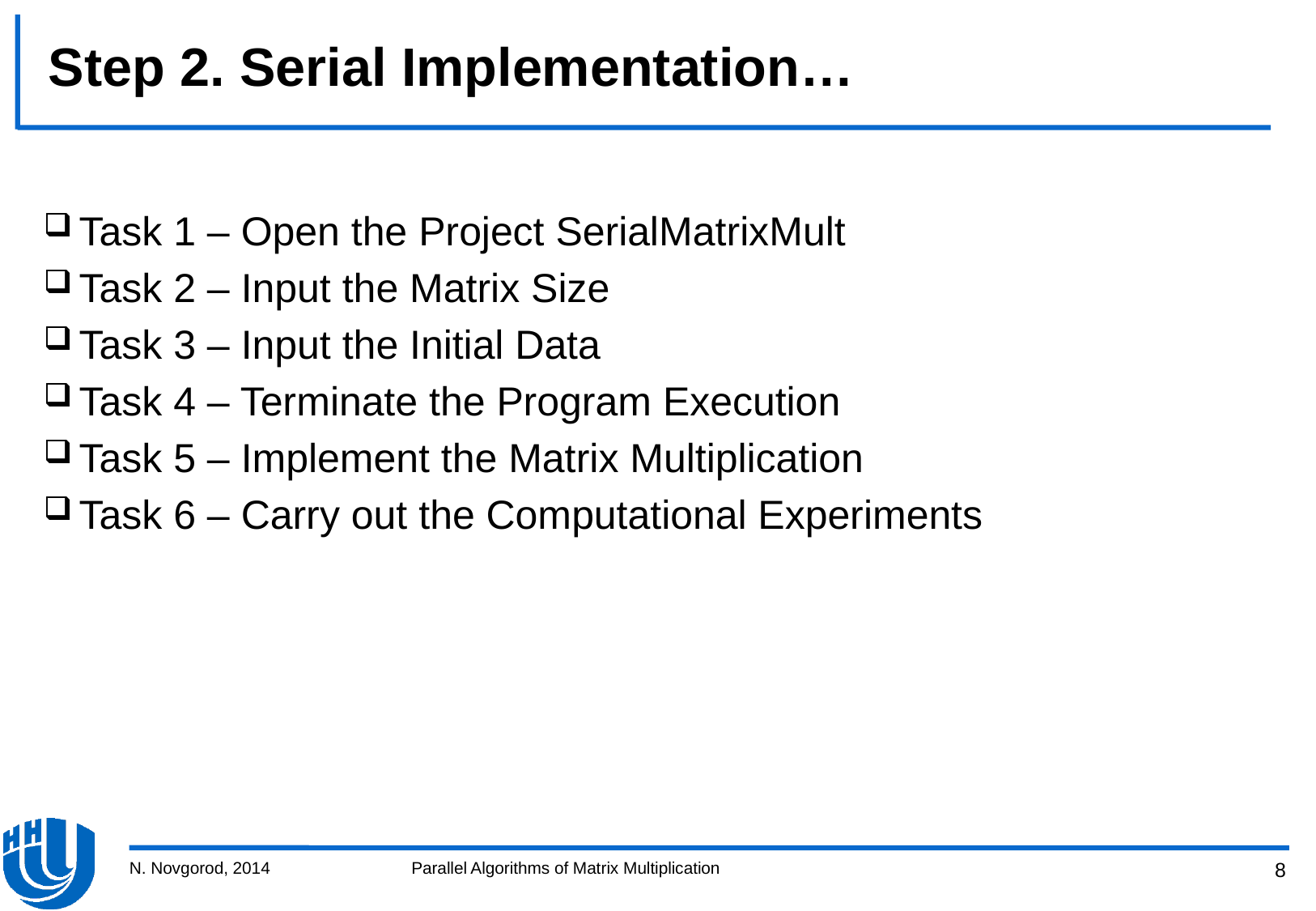

# Step 2. Serial Implementation…

Task 1 – Open the Project SerialMatrixMult
Task 2 – Input the Matrix Size
Task 3 – Input the Initial Data
Task 4 – Terminate the Program Execution
Task 5 – Implement the Matrix Multiplication
Task 6 – Carry out the Computational Experiments
N. Novgorod, 2014
Parallel Algorithms of Matrix Multiplication
8